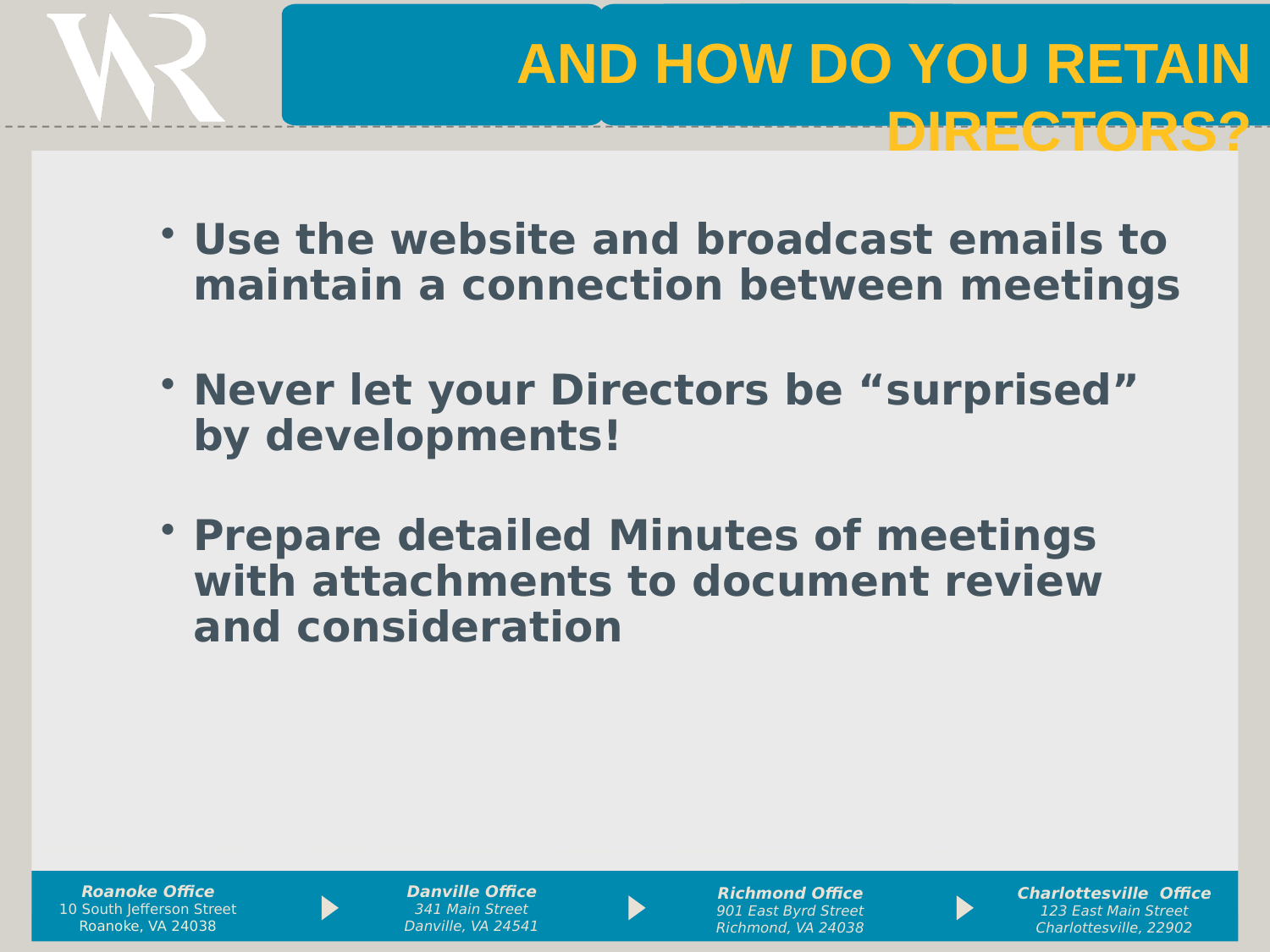

And How Do You Retain Directors?
Use the website and broadcast emails to maintain a connection between meetings
Never let your Directors be “surprised” by developments!
Prepare detailed Minutes of meetings with attachments to document review and consideration